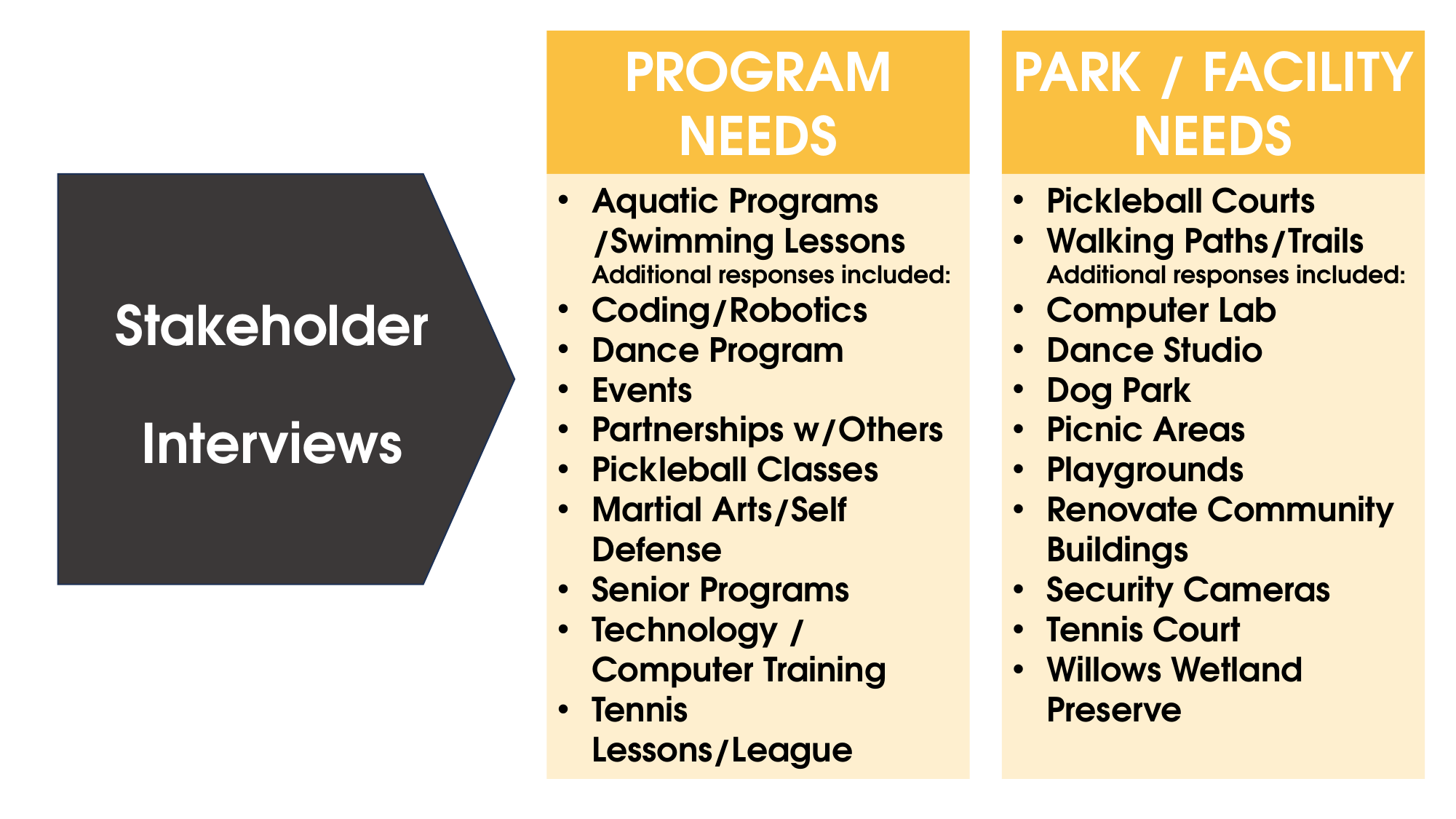

PROGRAM NEEDS
PARK / FACILITY NEEDS

Pickleball Courts
Walking Paths/Trails
Additional responses included:
Computer Lab
Dance Studio
Dog Park
Picnic Areas
Playgrounds
Renovate Community Buildings
Security Cameras
Tennis Court
Willows Wetland Preserve
Aquatic Programs /Swimming Lessons
Additional responses included:
Coding/Robotics
Dance Program
Events
Partnerships w/Others
Pickleball Classes
Martial Arts/Self Defense
Senior Programs
Technology / Computer Training
Tennis Lessons/League
# Stakeholder Interviews